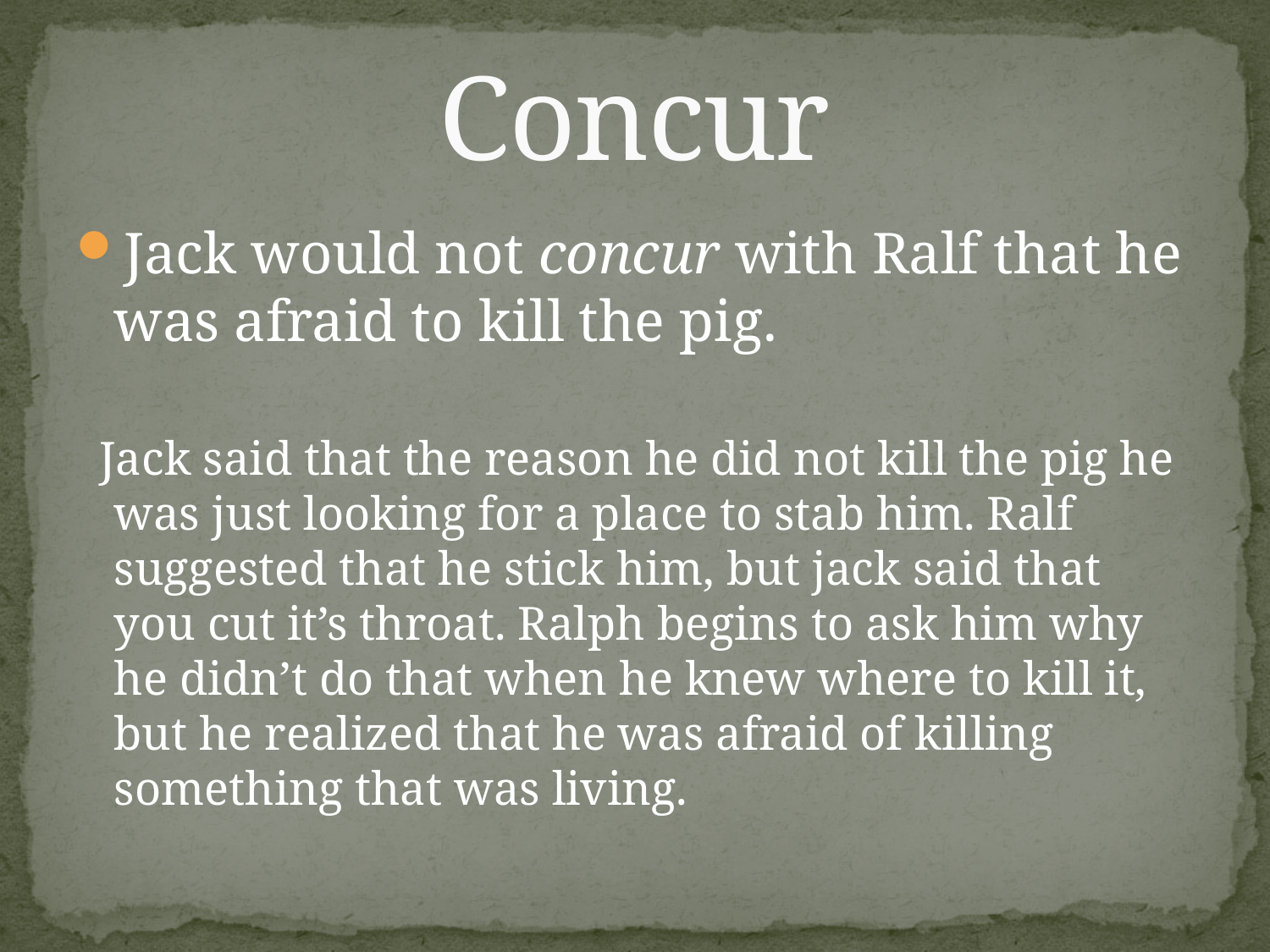

# Concur
Jack would not concur with Ralf that he was afraid to kill the pig.

  Jack said that the reason he did not kill the pig he was just looking for a place to stab him. Ralf suggested that he stick him, but jack said that you cut it’s throat. Ralph begins to ask him why he didn’t do that when he knew where to kill it, but he realized that he was afraid of killing something that was living.